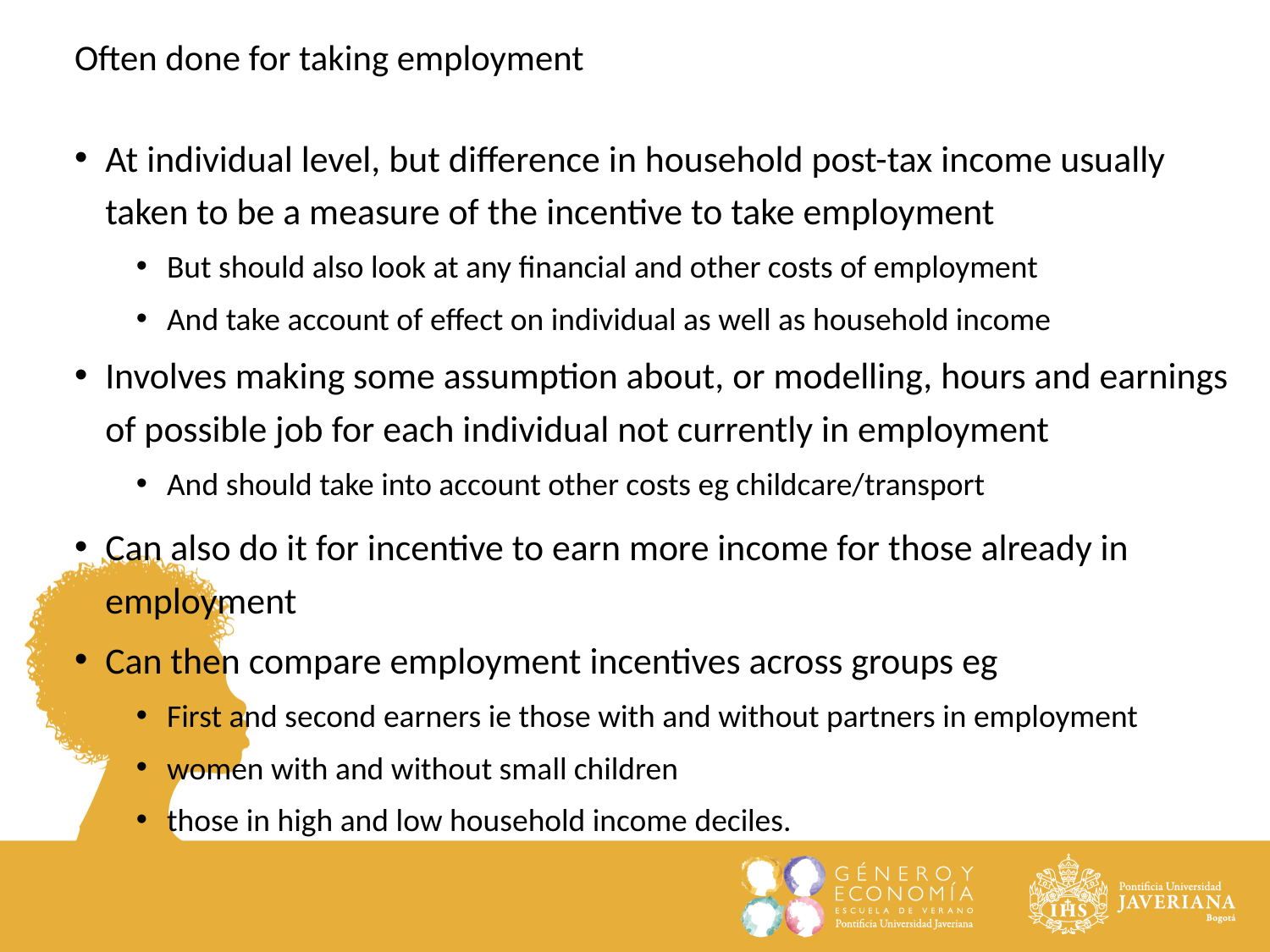

# Often done for taking employment
At individual level, but difference in household post-tax income usually taken to be a measure of the incentive to take employment
But should also look at any financial and other costs of employment
And take account of effect on individual as well as household income
Involves making some assumption about, or modelling, hours and earnings of possible job for each individual not currently in employment
And should take into account other costs eg childcare/transport
Can also do it for incentive to earn more income for those already in employment
Can then compare employment incentives across groups eg
First and second earners ie those with and without partners in employment
women with and without small children
those in high and low household income deciles.